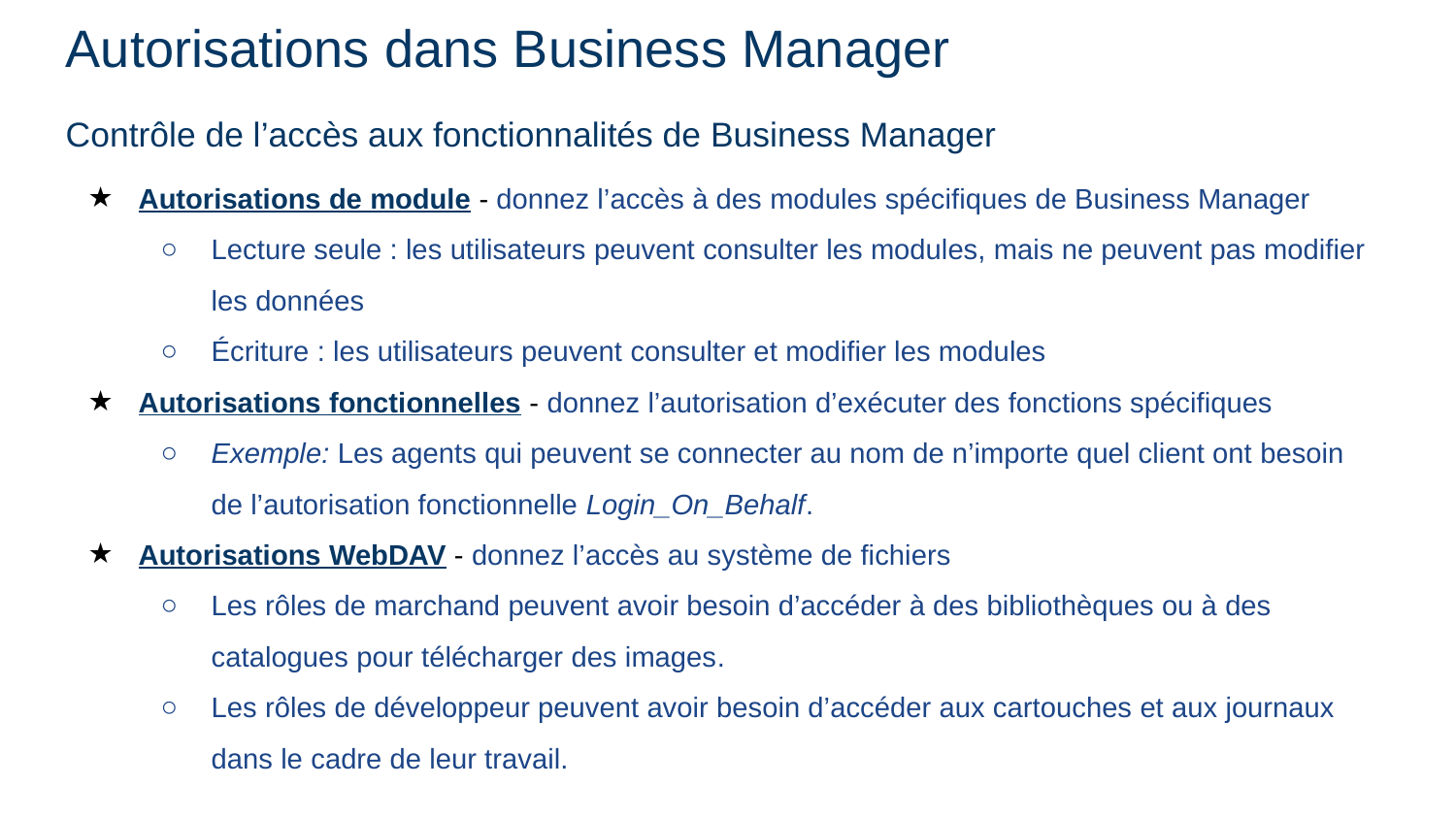

# Autorisations dans Business Manager
Contrôle de l’accès aux fonctionnalités de Business Manager
Autorisations de module - donnez l’accès à des modules spécifiques de Business Manager
Lecture seule : les utilisateurs peuvent consulter les modules, mais ne peuvent pas modifier les données
Écriture : les utilisateurs peuvent consulter et modifier les modules
Autorisations fonctionnelles - donnez l’autorisation d’exécuter des fonctions spécifiques
Exemple: Les agents qui peuvent se connecter au nom de n’importe quel client ont besoin de l’autorisation fonctionnelle Login_On_Behalf.
Autorisations WebDAV - donnez l’accès au système de fichiers
Les rôles de marchand peuvent avoir besoin d’accéder à des bibliothèques ou à des catalogues pour télécharger des images.
Les rôles de développeur peuvent avoir besoin d’accéder aux cartouches et aux journaux dans le cadre de leur travail.